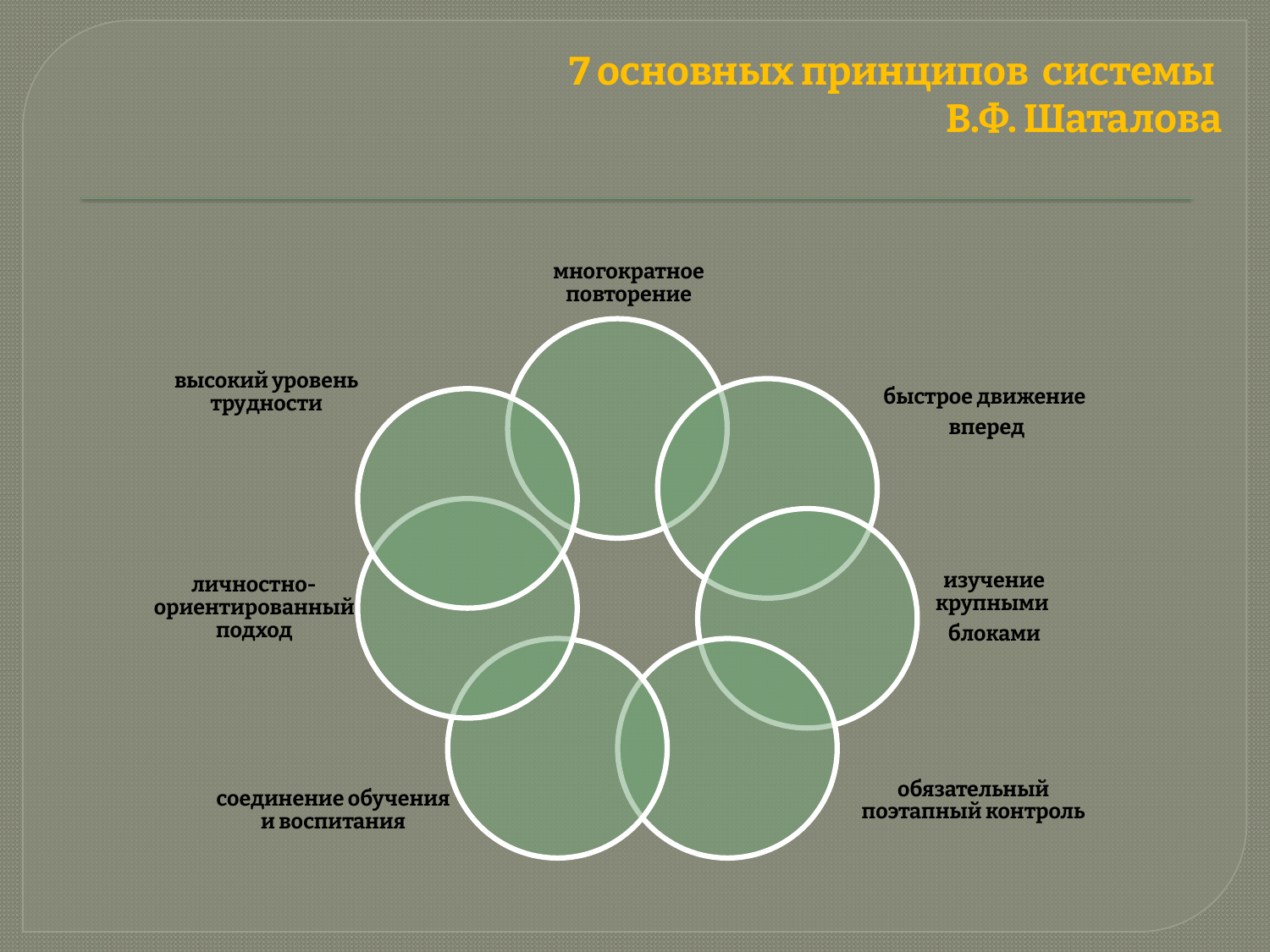

# 7 основных принципов  системы В.Ф. Шаталова
многократное повторение
быстрое движение
вперед
изучение крупными
блоками
обязательный поэтапный контроль
соединение обучения и воспитания
личностно-ориентированный подход
высокий уровень трудности